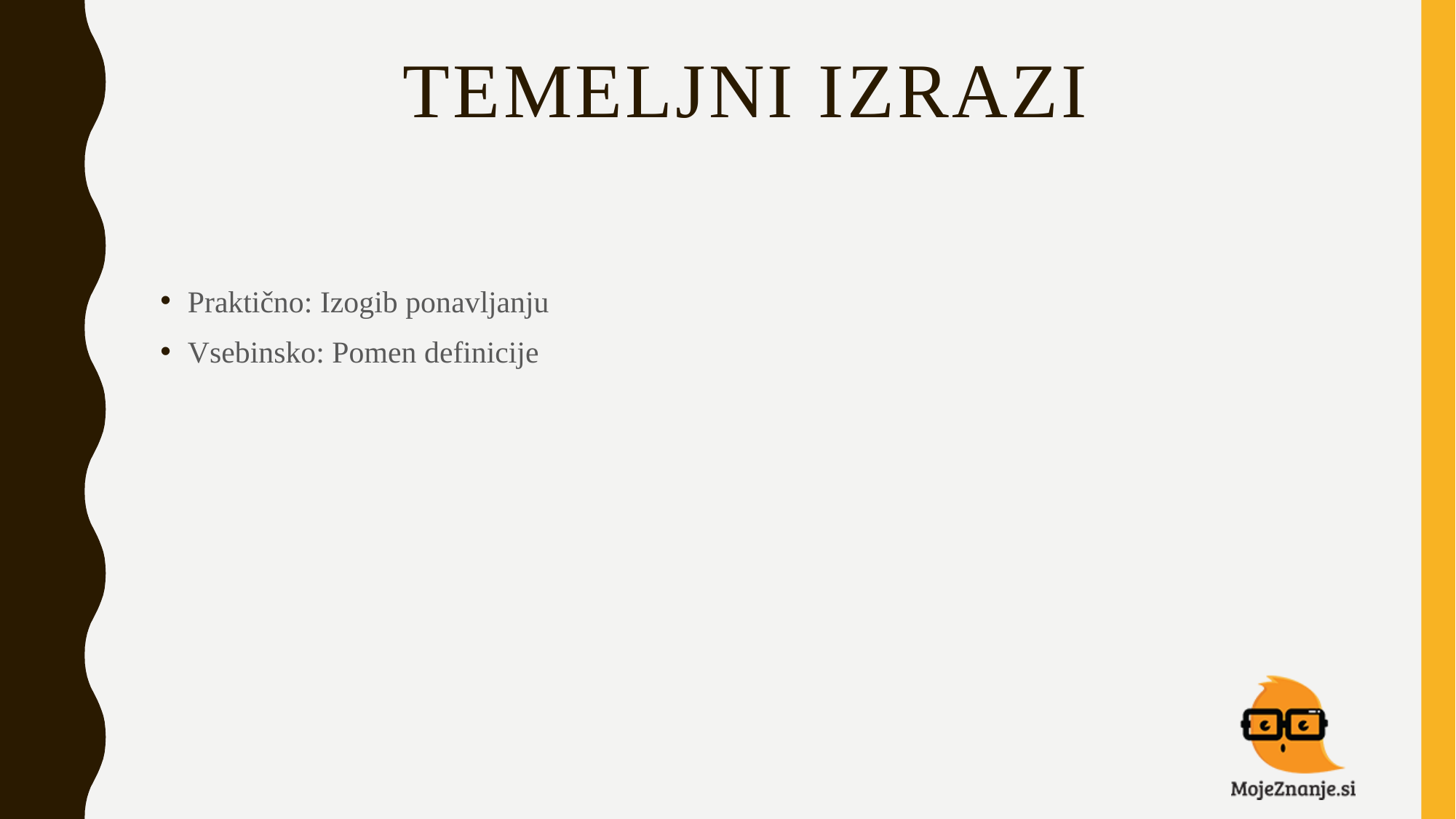

# TEMELJNI IZRAZI
Praktično: Izogib ponavljanju
Vsebinsko: Pomen definicije